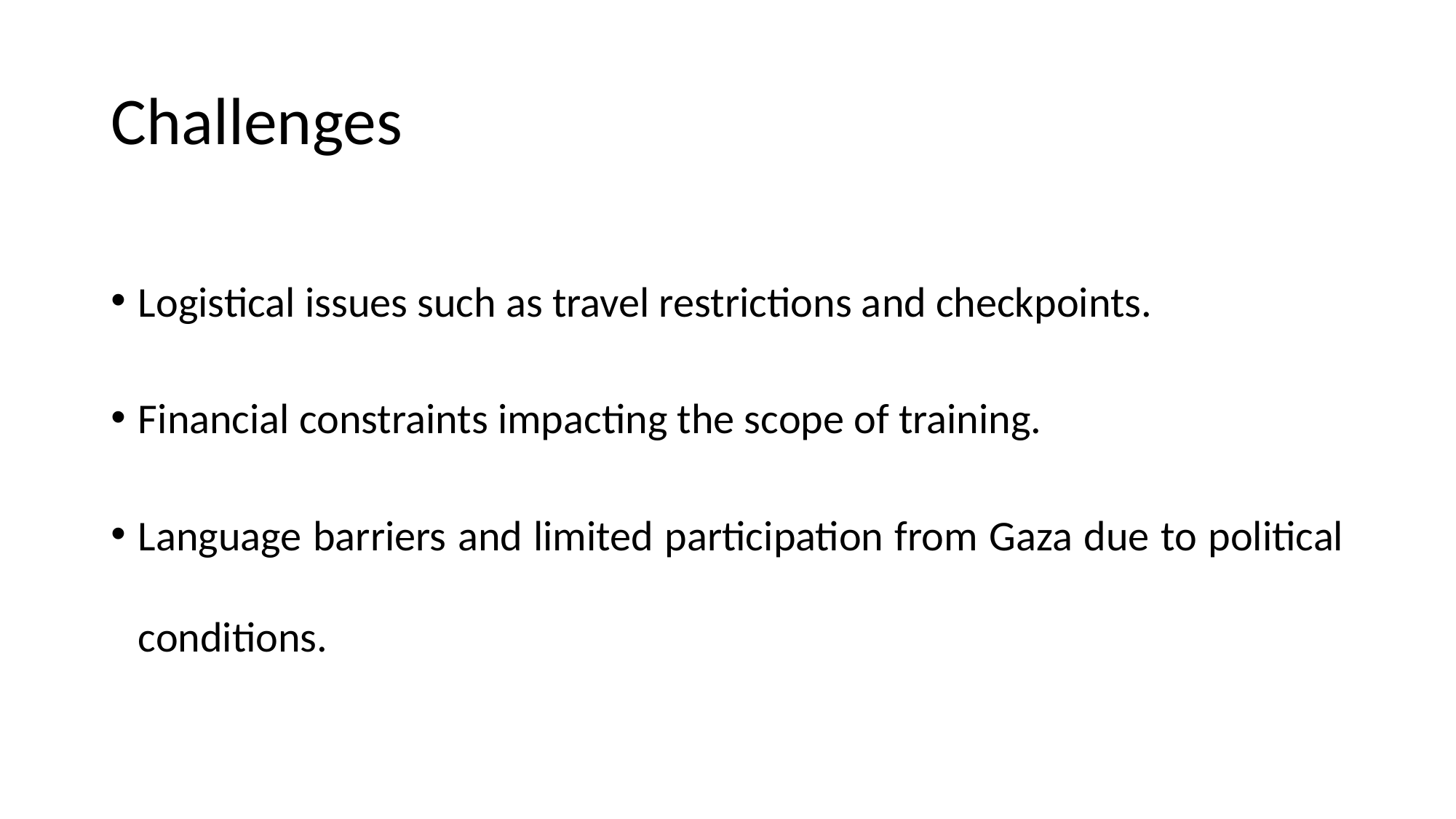

# Challenges
Logistical issues such as travel restrictions and checkpoints.
Financial constraints impacting the scope of training.
Language barriers and limited participation from Gaza due to political conditions.